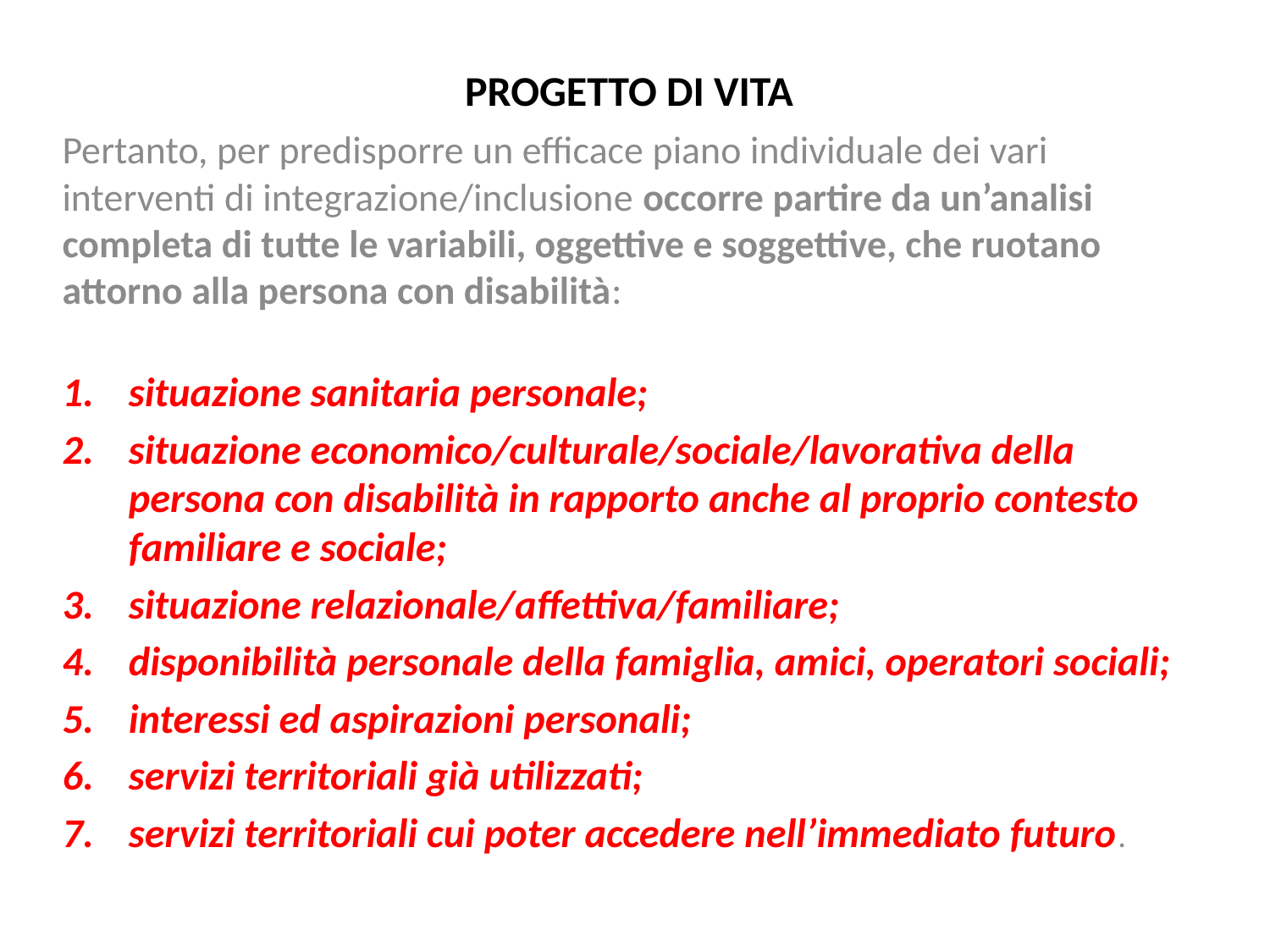

# PROGETTO DI VITA
Pertanto, per predisporre un efficace piano individuale dei vari interventi di integrazione/inclusione occorre partire da un’analisi completa di tutte le variabili, oggettive e soggettive, che ruotano attorno alla persona con disabilità:

situazione sanitaria personale;
situazione economico/culturale/sociale/lavorativa della persona con disabilità in rapporto anche al proprio contesto familiare e sociale;
situazione relazionale/affettiva/familiare;
disponibilità personale della famiglia, amici, operatori sociali;
interessi ed aspirazioni personali;
servizi territoriali già utilizzati;
servizi territoriali cui poter accedere nell’immediato futuro.